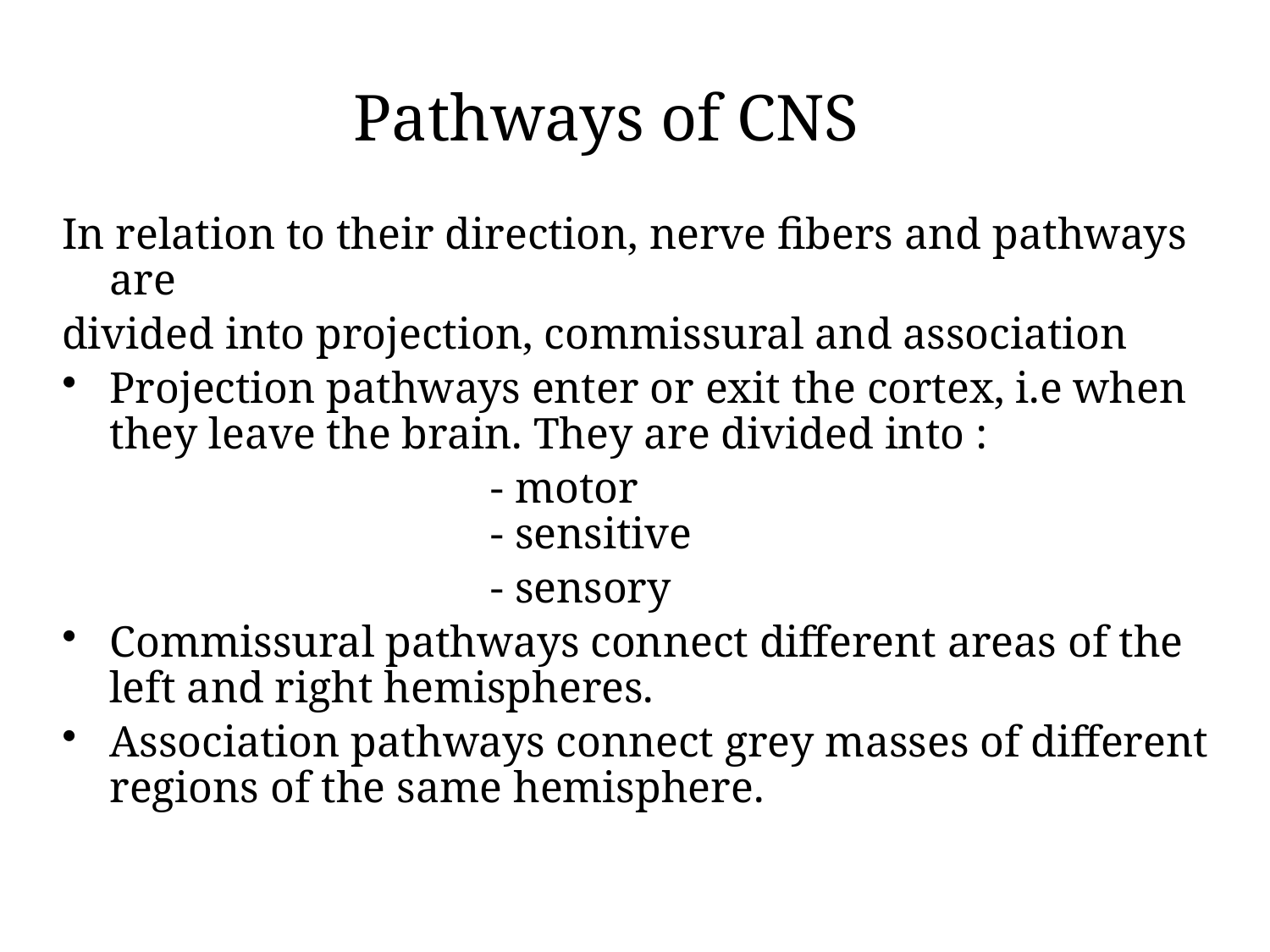

Pathways of CNS
In relation to their direction, nerve fibers and pathways are
divided into projection, commissural and association
Projection pathways enter or exit the cortex, i.e when they leave the brain. They are divided into :
				- motor
			- sensitive
				- sensory
Commissural pathways connect different areas of the left and right hemispheres.
Association pathways connect grey masses of different regions of the same hemisphere.